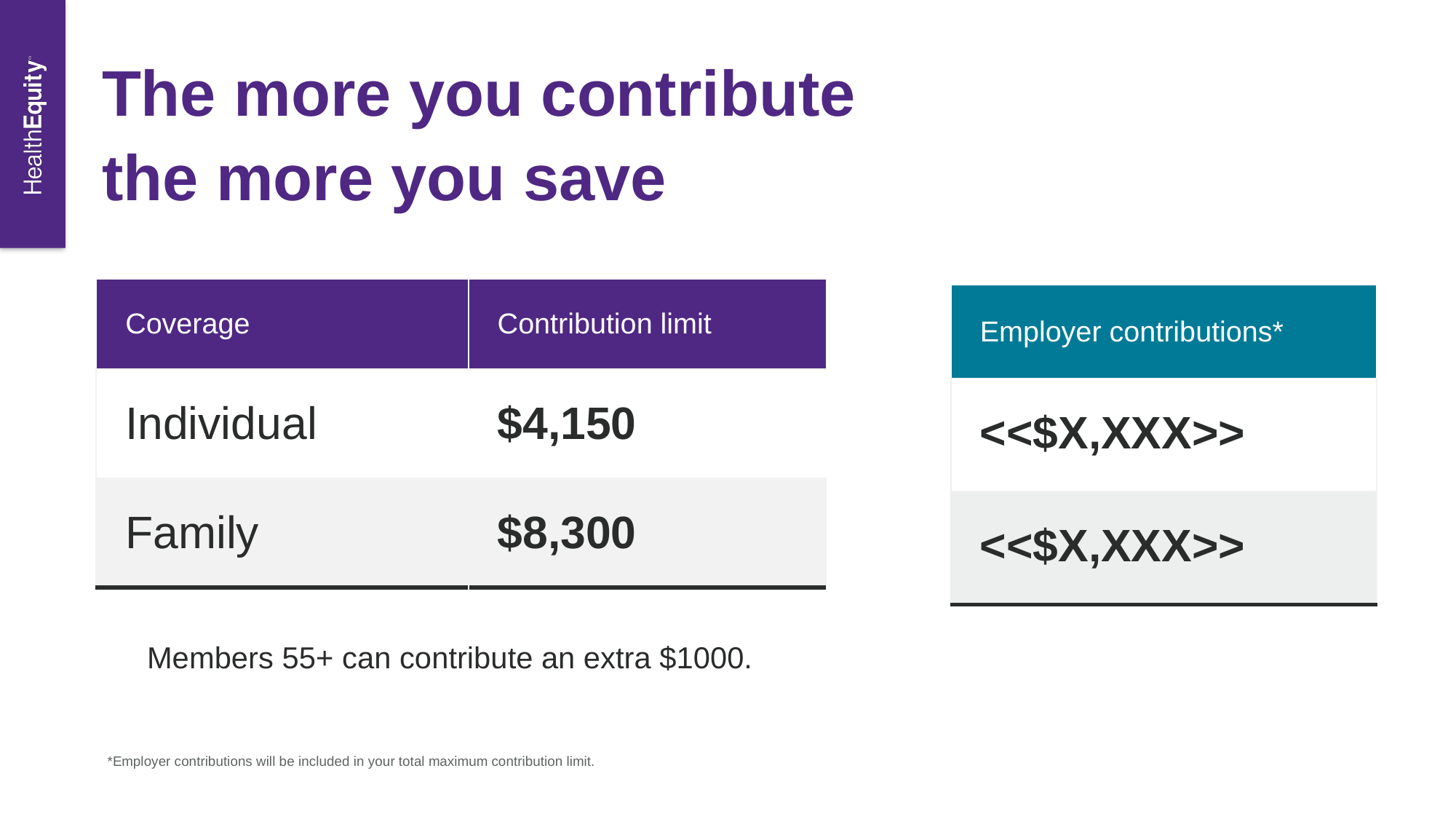

# The more you contribute the more you save
| Coverage | Contribution limit |
| --- | --- |
| Individual | $4,150 |
| Family | $8,300 |
| Employer contributions\* |
| --- |
| <<$X,XXX>> |
| <<$X,XXX>> |
Members 55+ can contribute an extra $1000.
*Employer contributions will be included in your total maximum contribution limit.